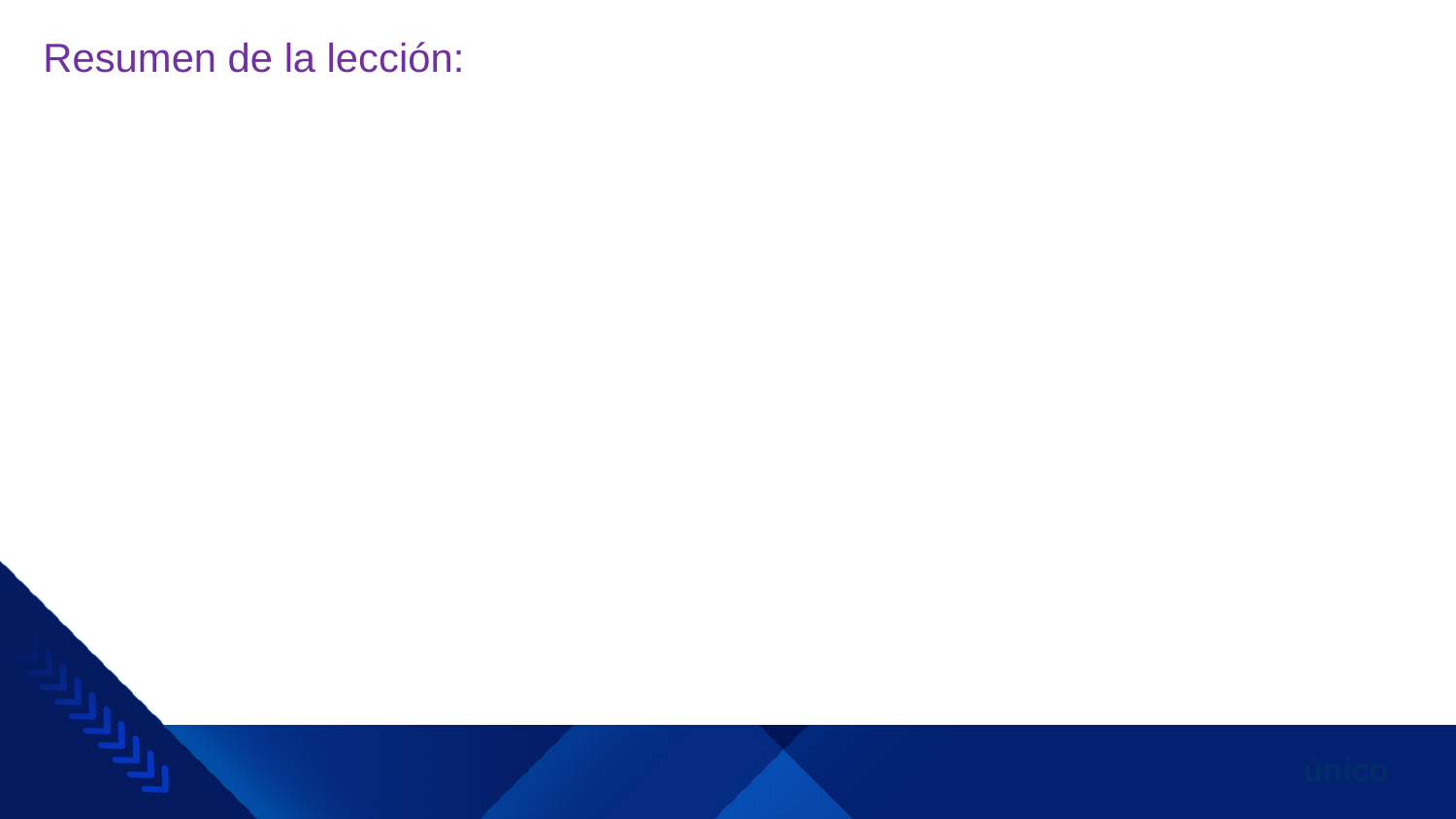

# Resumen de la lección:
único
único